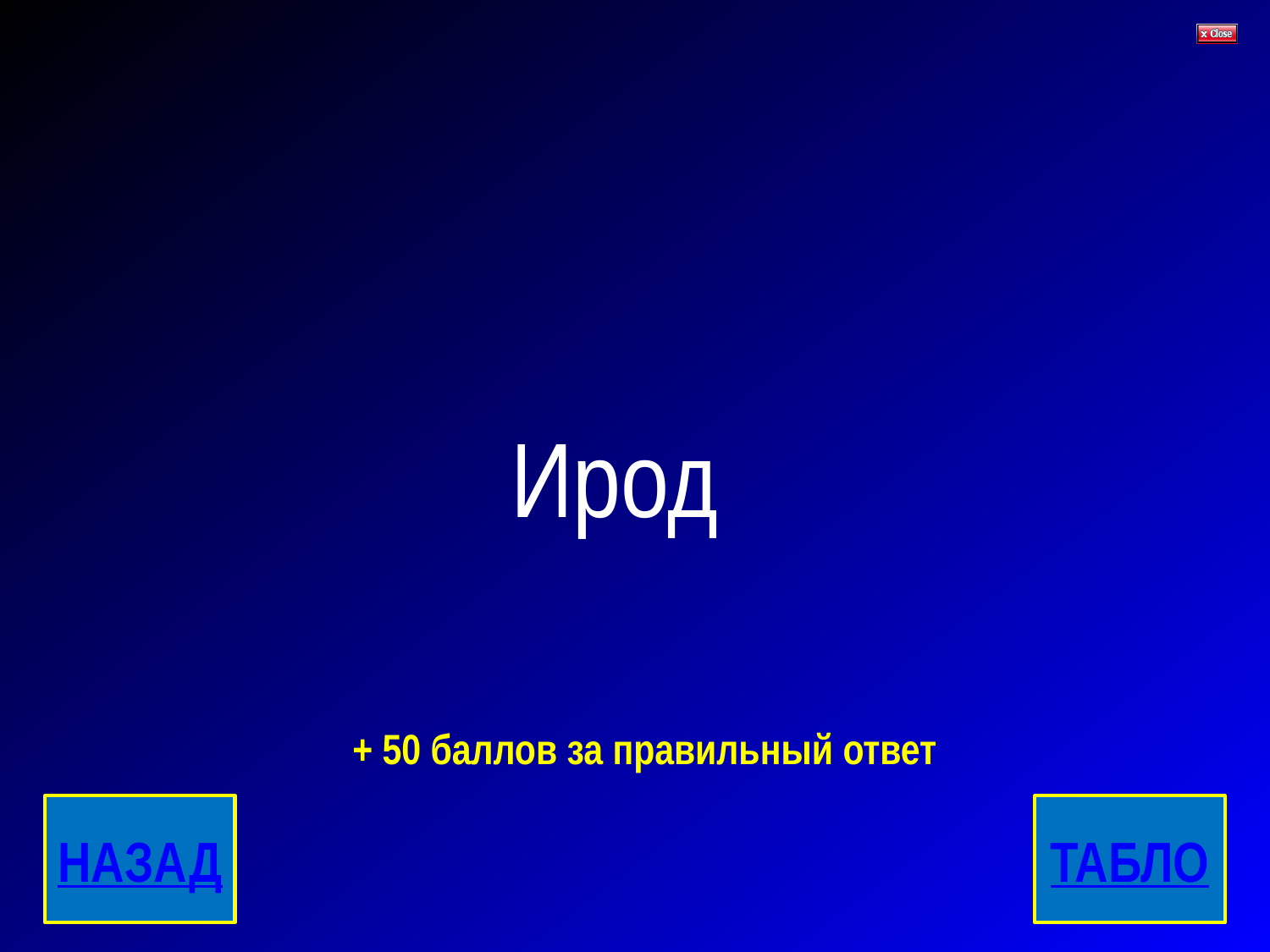

# Ирод
+ 50 баллов за правильный ответ
НАЗАД
ТАБЛО